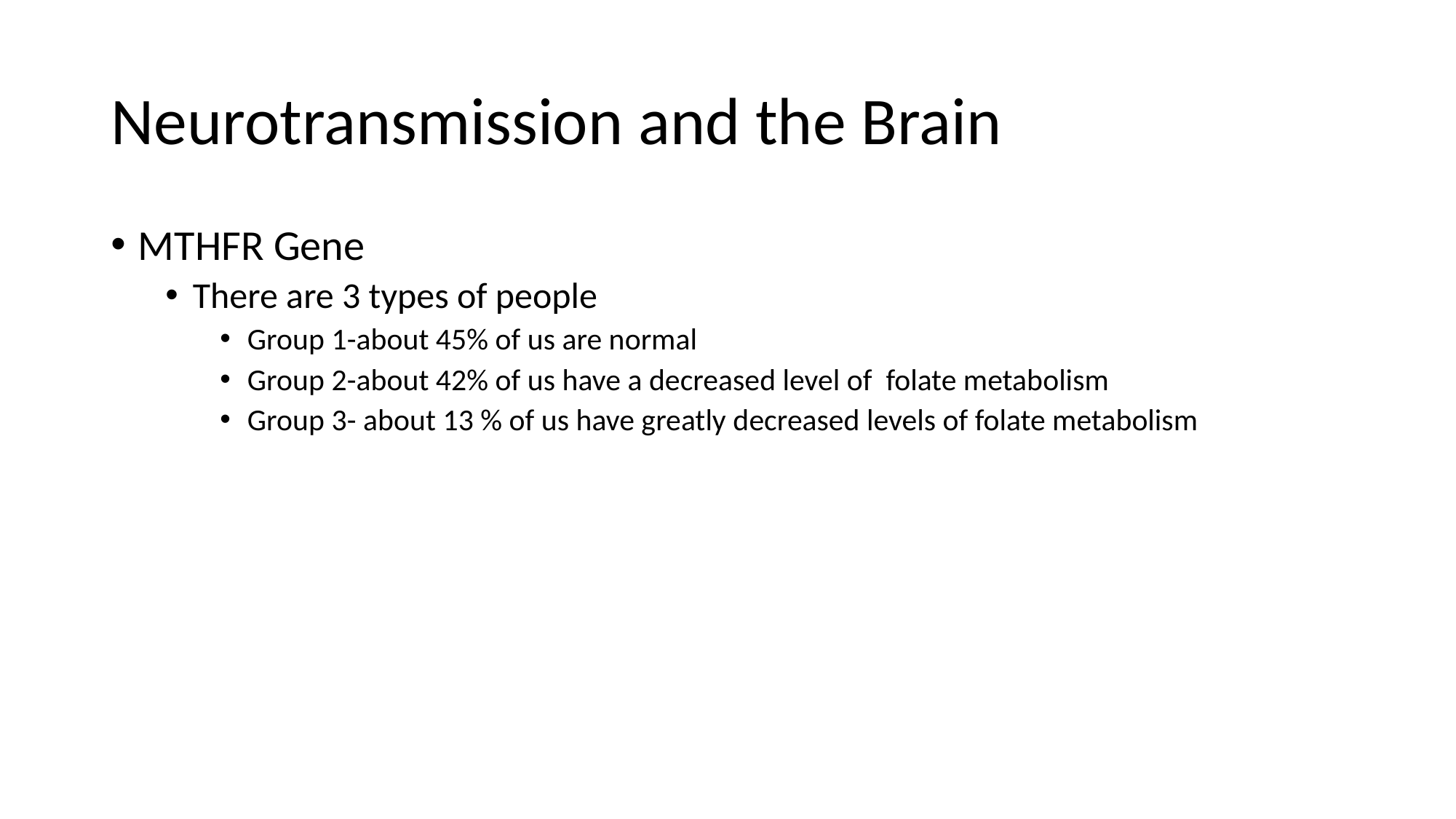

# Neurotransmission and the Brain
MTHFR Gene
There are 3 types of people
Group 1-about 45% of us are normal
Group 2-about 42% of us have a decreased level of  folate metabolism
Group 3- about 13 % of us have greatly decreased levels of folate metabolism